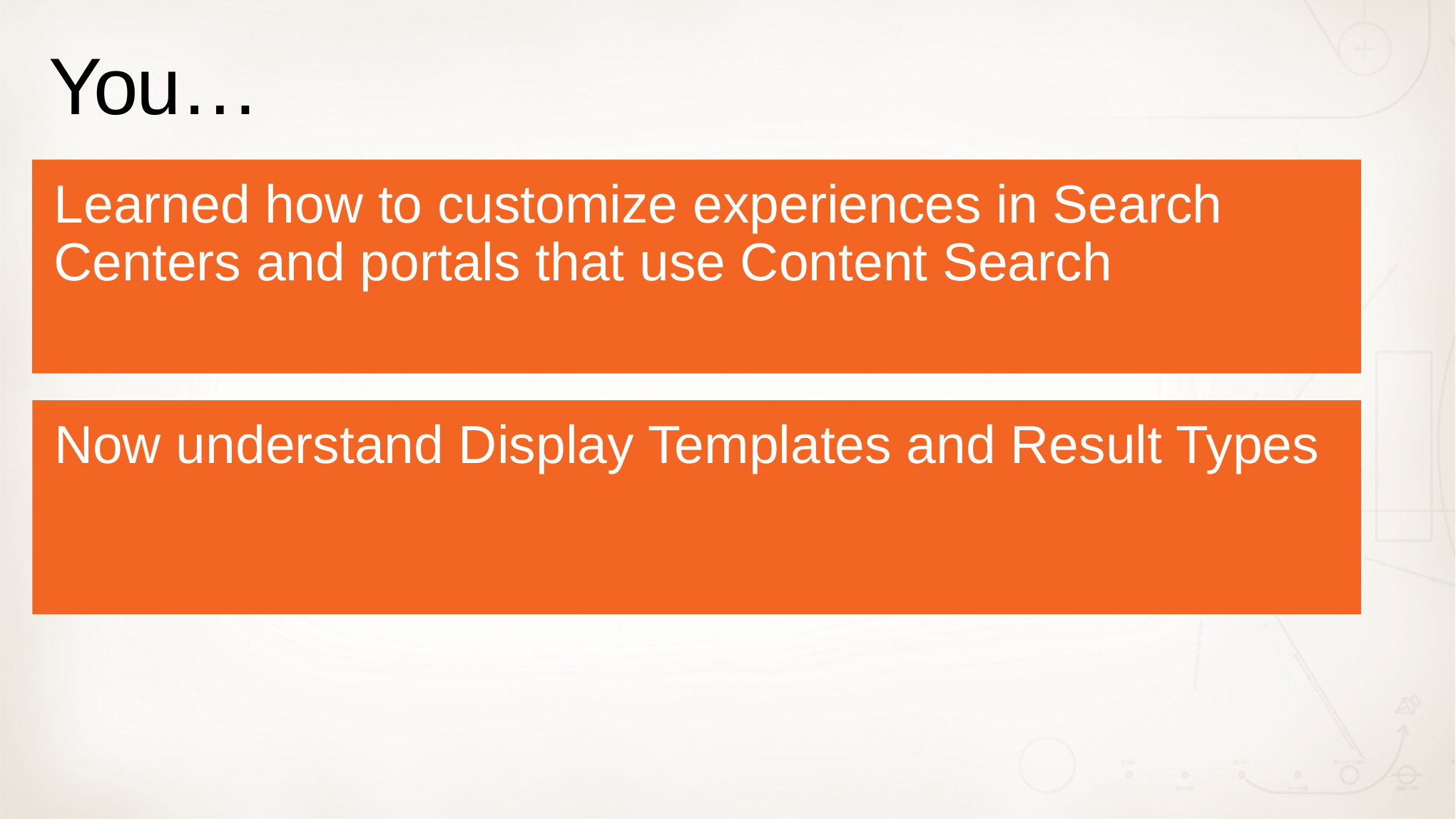

# You…
Learned how to customize experiences in Search Centers and portals that use Content Search
Now understand Display Templates and Result Types